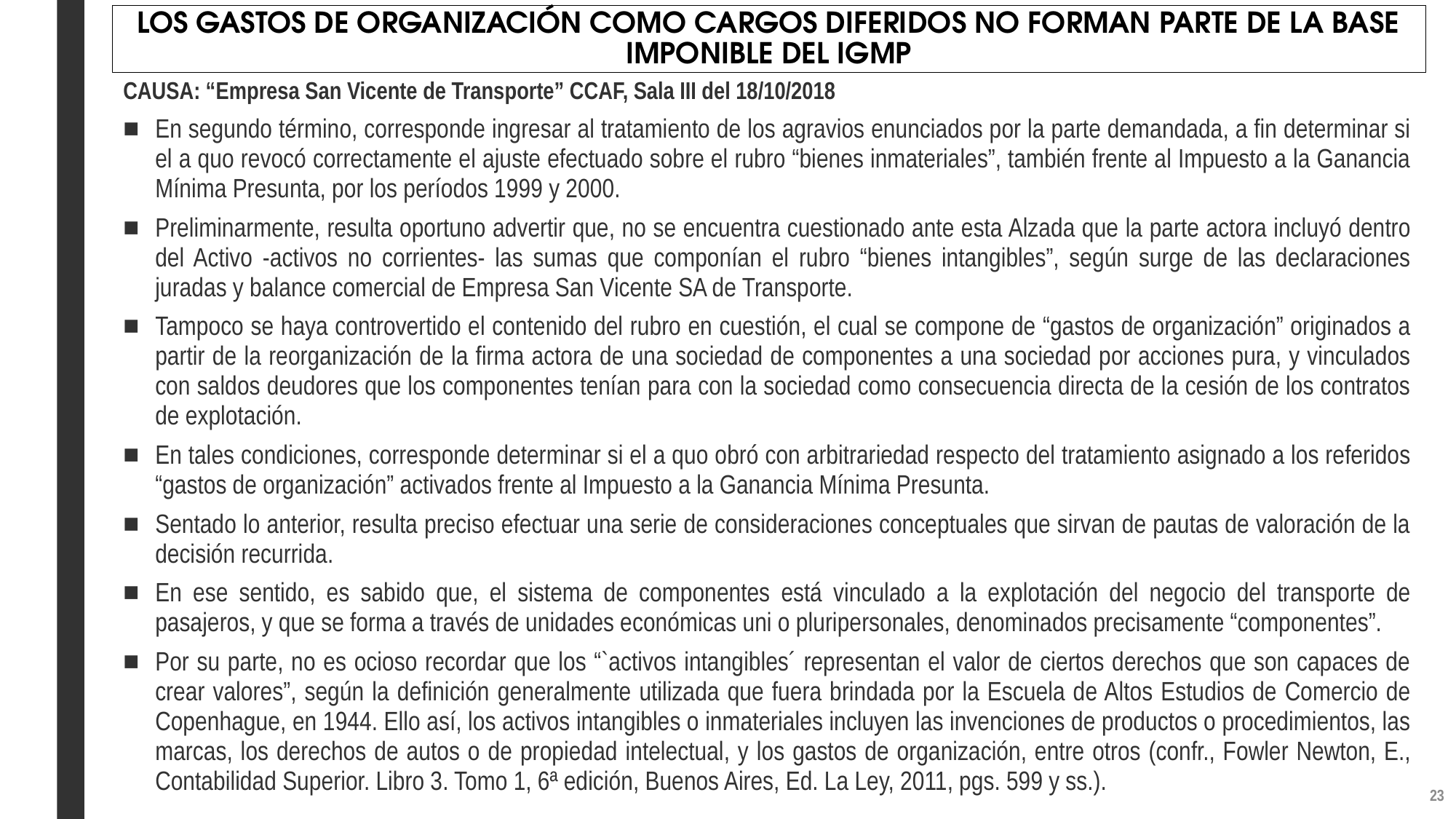

# LOS GASTOS DE ORGANIZACIÓN COMO CARGOS DIFERIDOS NO FORMAN PARTE DE LA BASE IMPONIBLE DEL IGMP
CAUSA: “Empresa San Vicente de Transporte” CCAF, Sala III del 18/10/2018
En segundo término, corresponde ingresar al tratamiento de los agravios enunciados por la parte demandada, a fin determinar si el a quo revocó correctamente el ajuste efectuado sobre el rubro “bienes inmateriales”, también frente al Impuesto a la Ganancia Mínima Presunta, por los períodos 1999 y 2000.
Preliminarmente, resulta oportuno advertir que, no se encuentra cuestionado ante esta Alzada que la parte actora incluyó dentro del Activo -activos no corrientes- las sumas que componían el rubro “bienes intangibles”, según surge de las declaraciones juradas y balance comercial de Empresa San Vicente SA de Transporte.
Tampoco se haya controvertido el contenido del rubro en cuestión, el cual se compone de “gastos de organización” originados a partir de la reorganización de la firma actora de una sociedad de componentes a una sociedad por acciones pura, y vinculados con saldos deudores que los componentes tenían para con la sociedad como consecuencia directa de la cesión de los contratos de explotación.
En tales condiciones, corresponde determinar si el a quo obró con arbitrariedad respecto del tratamiento asignado a los referidos “gastos de organización” activados frente al Impuesto a la Ganancia Mínima Presunta.
Sentado lo anterior, resulta preciso efectuar una serie de consideraciones conceptuales que sirvan de pautas de valoración de la decisión recurrida.
En ese sentido, es sabido que, el sistema de componentes está vinculado a la explotación del negocio del transporte de pasajeros, y que se forma a través de unidades económicas uni o pluripersonales, denominados precisamente “componentes”.
Por su parte, no es ocioso recordar que los “`activos intangibles´ representan el valor de ciertos derechos que son capaces de crear valores”, según la definición generalmente utilizada que fuera brindada por la Escuela de Altos Estudios de Comercio de Copenhague, en 1944. Ello así, los activos intangibles o inmateriales incluyen las invenciones de productos o procedimientos, las marcas, los derechos de autos o de propiedad intelectual, y los gastos de organización, entre otros (confr., Fowler Newton, E., Contabilidad Superior. Libro 3. Tomo 1, 6ª edición, Buenos Aires, Ed. La Ley, 2011, pgs. 599 y ss.).
23